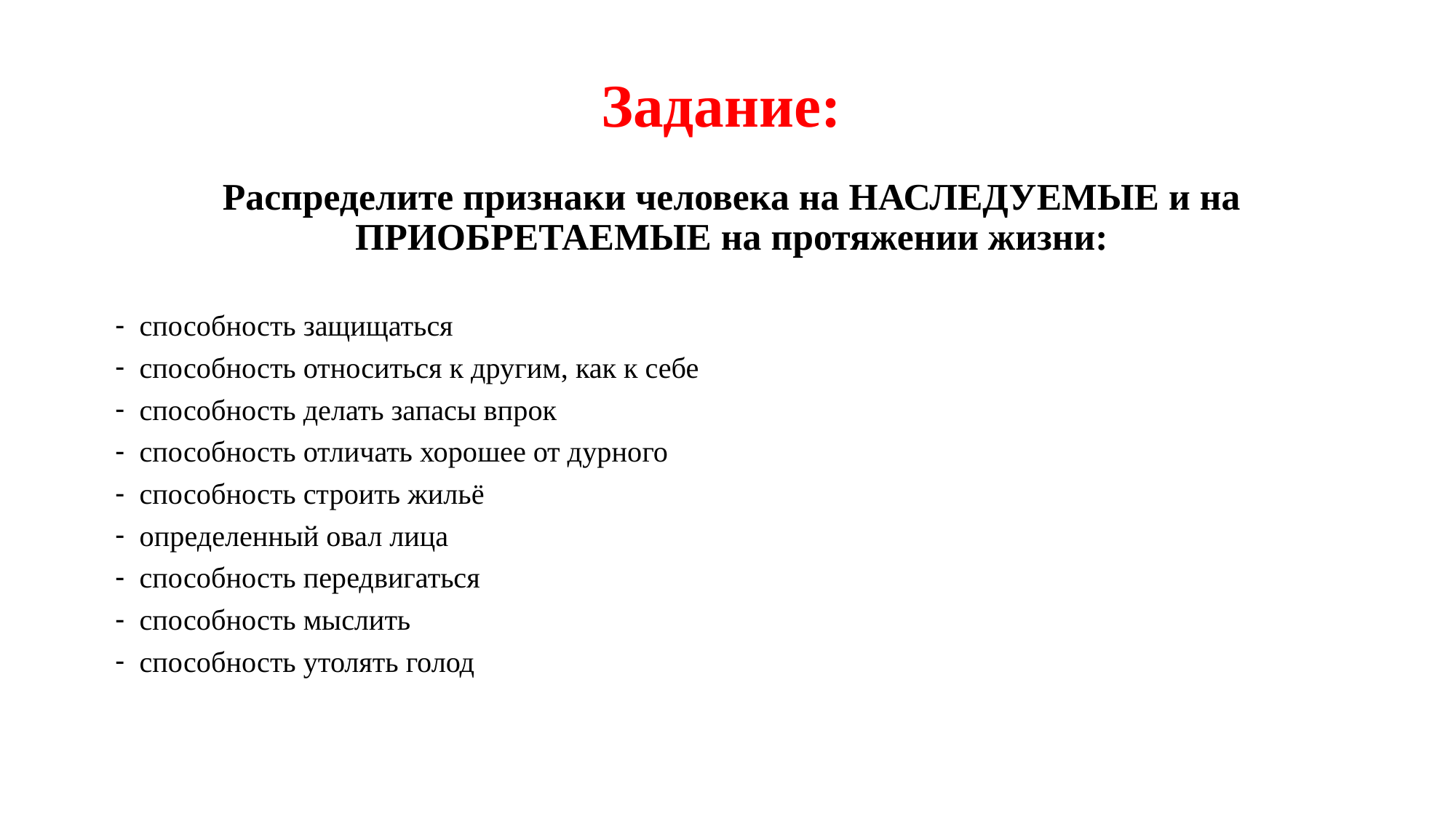

# Задание:
Распределите признаки человека на НАСЛЕДУЕМЫЕ и на ПРИОБРЕТАЕМЫЕ на протяжении жизни:

способность защищаться
способность относиться к другим, как к себе
способность делать запасы впрок
способность отличать хорошее от дурного
способность строить жильё
определенный овал лица
способность передвигаться
способность мыслить
способность утолять голод